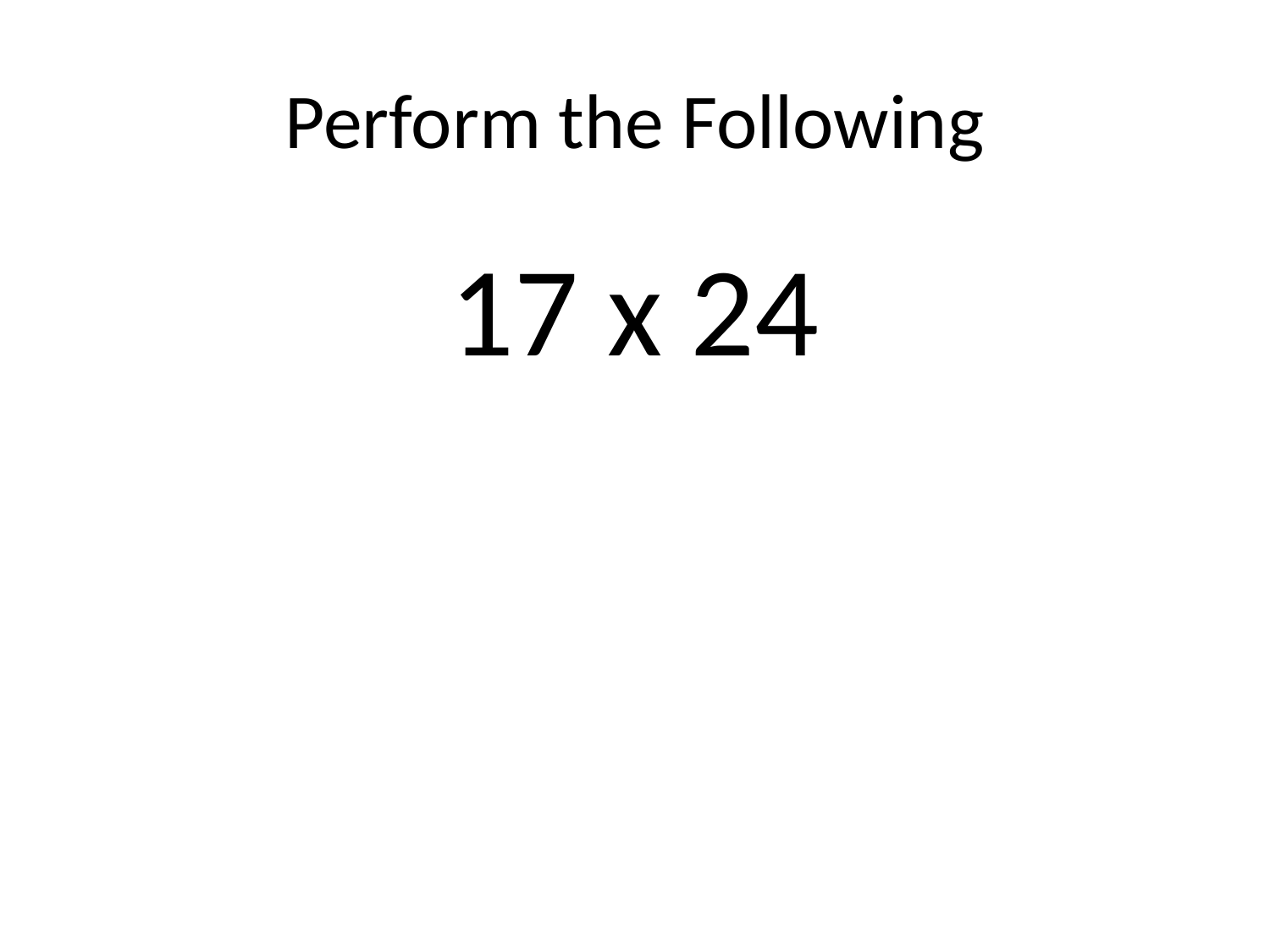

# Perform the Following
17 x 24